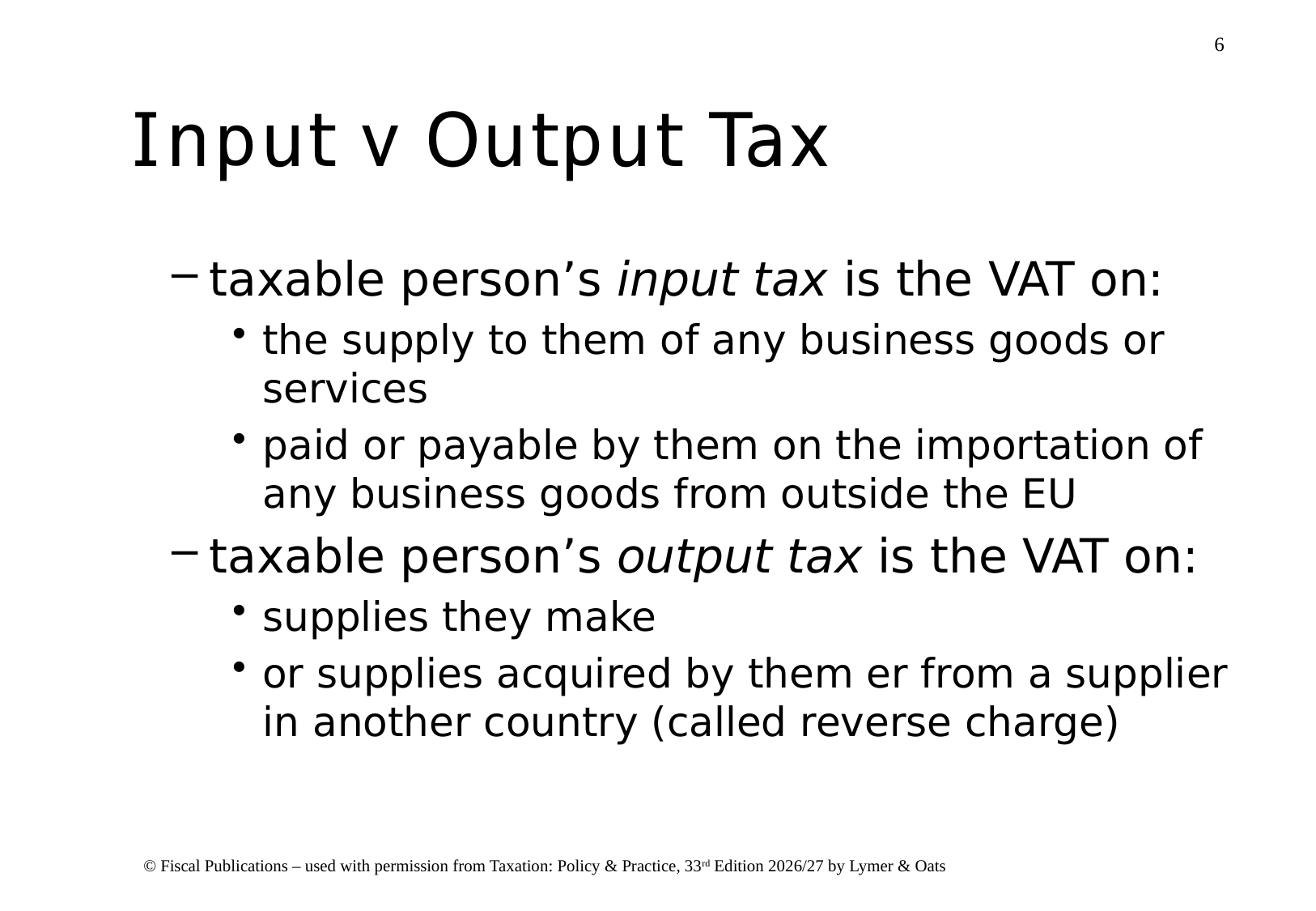

# Input v Output Tax
taxable person’s input tax is the VAT on:
the supply to them of any business goods or services
paid or payable by them on the importation of any business goods from outside the EU
taxable person’s output tax is the VAT on:
supplies they make
or supplies acquired by them er from a supplier in another country (called reverse charge)